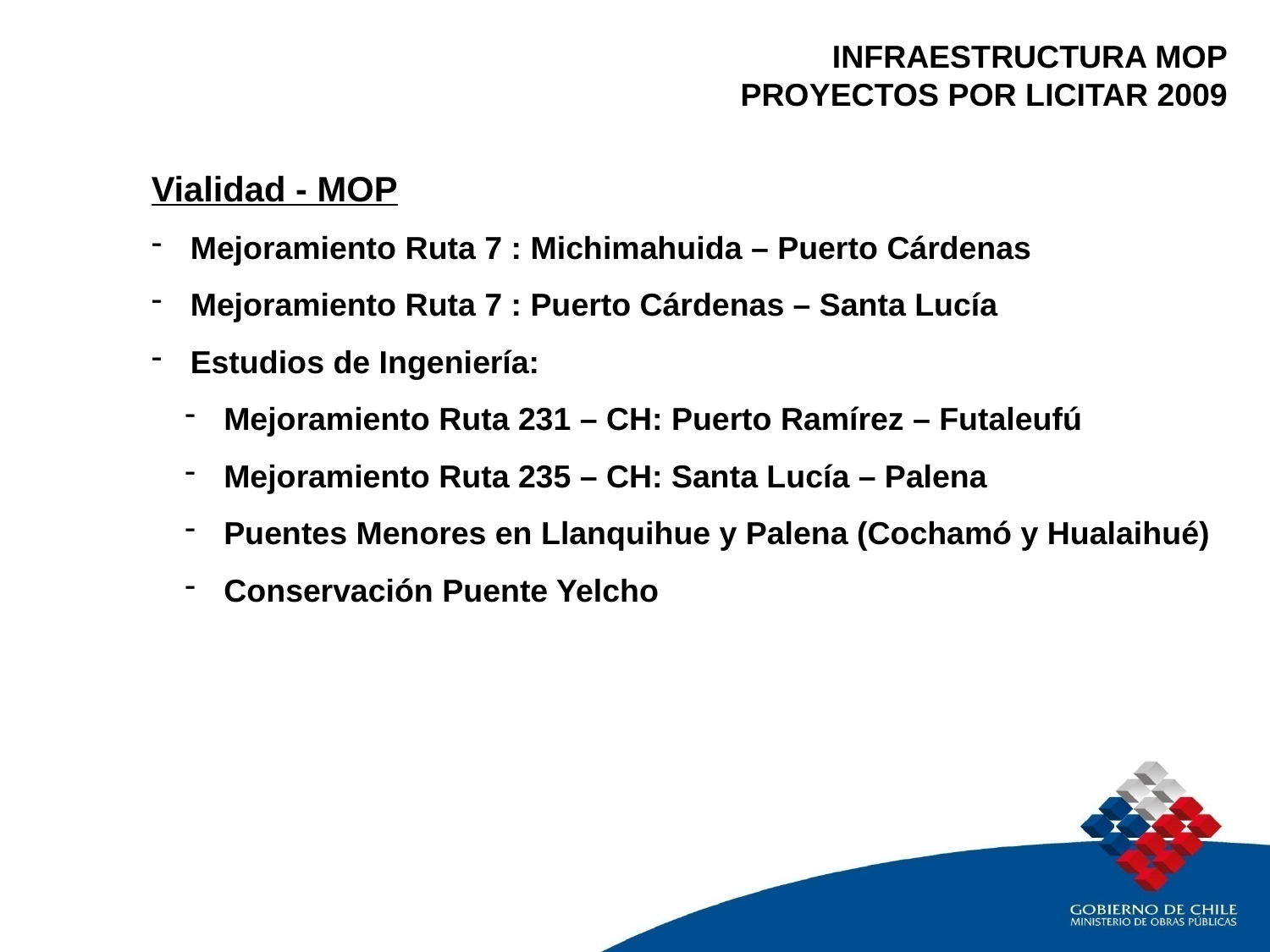

INFRAESTRUCTURA MOP
PROYECTOS POR LICITAR 2009
Vialidad - MOP
 Mejoramiento Ruta 7 : Michimahuida – Puerto Cárdenas
 Mejoramiento Ruta 7 : Puerto Cárdenas – Santa Lucía
 Estudios de Ingeniería:
 Mejoramiento Ruta 231 – CH: Puerto Ramírez – Futaleufú
 Mejoramiento Ruta 235 – CH: Santa Lucía – Palena
 Puentes Menores en Llanquihue y Palena (Cochamó y Hualaihué)
 Conservación Puente Yelcho